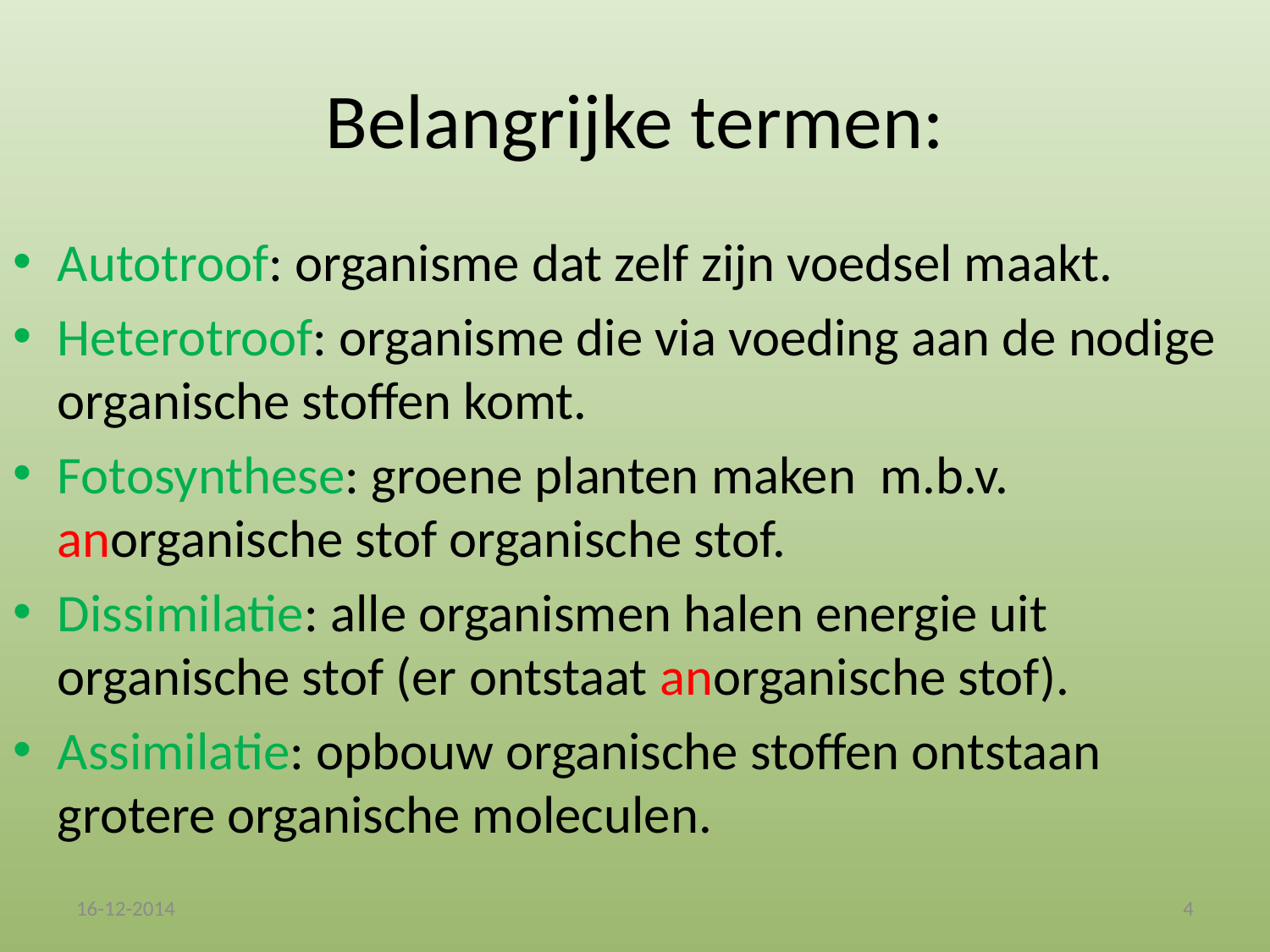

# Belangrijke termen:
Autotroof: organisme dat zelf zijn voedsel maakt.
Heterotroof: organisme die via voeding aan de nodige organische stoffen komt.
Fotosynthese: groene planten maken  m.b.v.  anorganische stof organische stof.
Dissimilatie: alle organismen halen energie uit organische stof (er ontstaat anorganische stof).
Assimilatie: opbouw organische stoffen ontstaan grotere organische moleculen.

16-12-2014
4